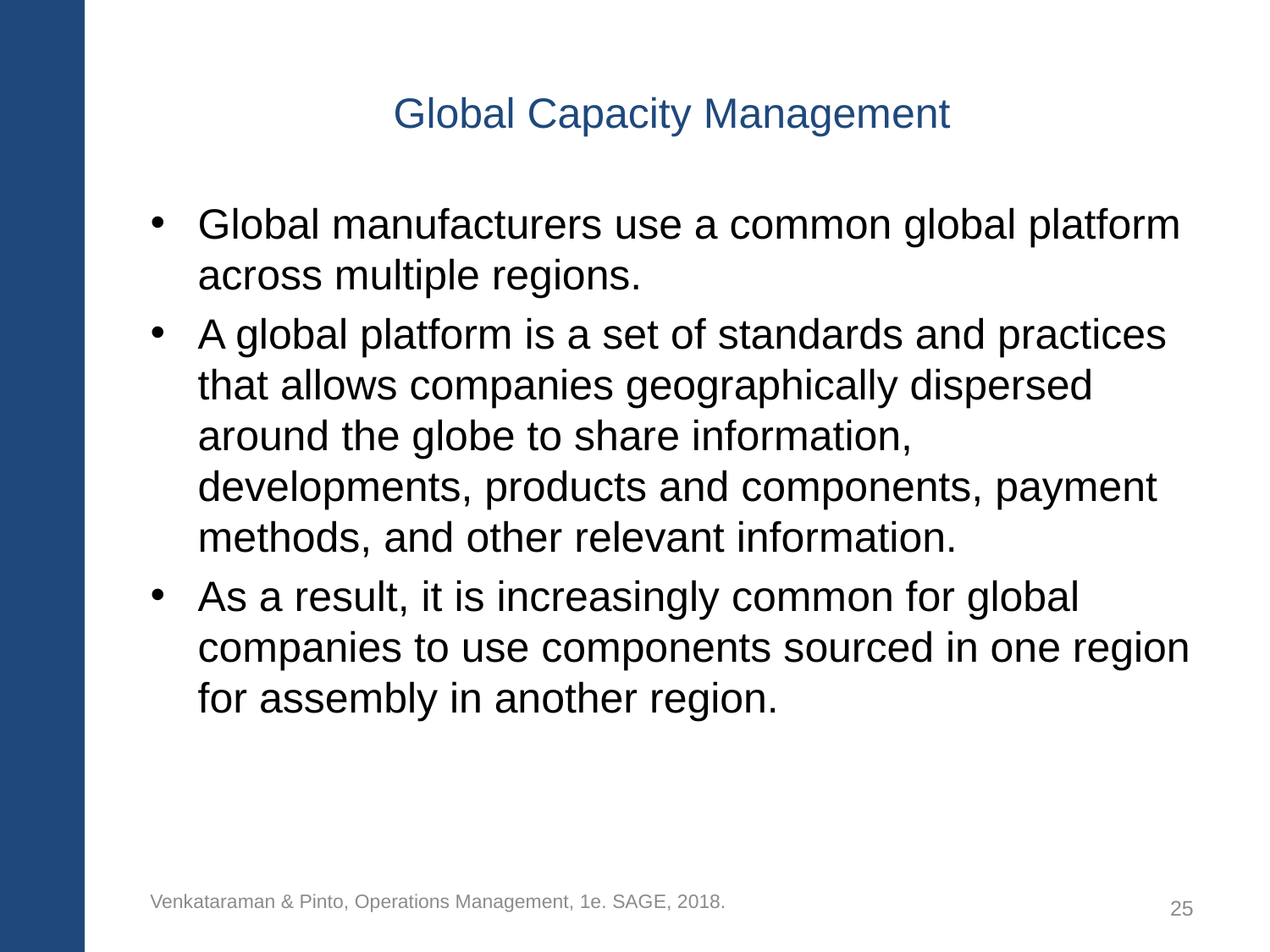

# Global Capacity Management
Global manufacturers use a common global platform across multiple regions.
A global platform is a set of standards and practices that allows companies geographically dispersed around the globe to share information, developments, products and components, payment methods, and other relevant information.
As a result, it is increasingly common for global companies to use components sourced in one region for assembly in another region.
Venkataraman & Pinto, Operations Management, 1e. SAGE, 2018.
25